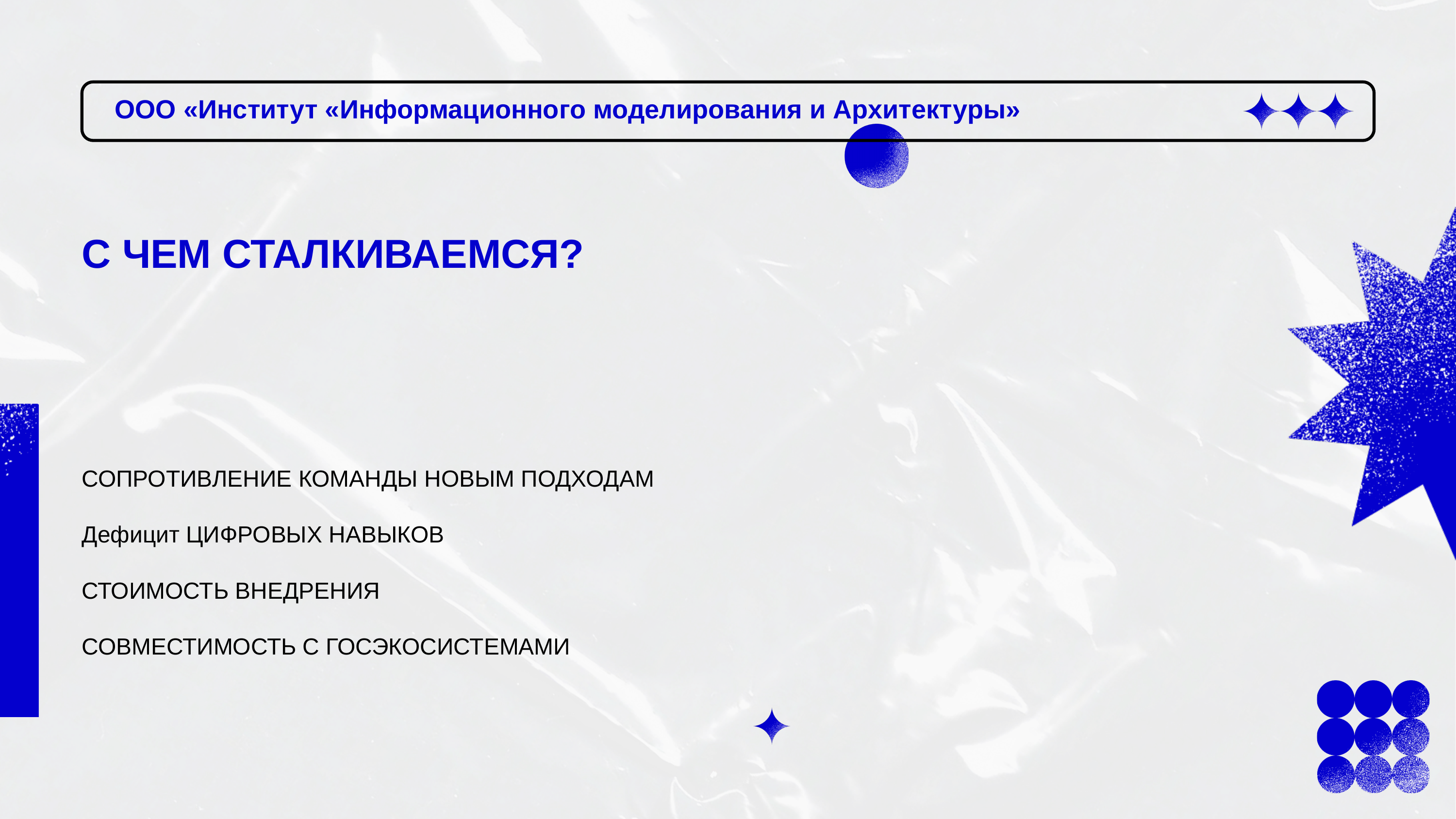

ООО «Институт «Информационного моделирования и Архитектуры»

С ЧЕМ СТАЛКИВАЕМСЯ?

СОПРОТИВЛЕНИЕ КОМАНДЫ НОВЫМ ПОДХОДАМ
Дефицит ЦИФРОВЫХ НАВЫКОВ
СТОИМОСТЬ ВНЕДРЕНИЯ
СОВМЕСТИМОСТЬ С ГОСЭКОСИСТЕМАМИ